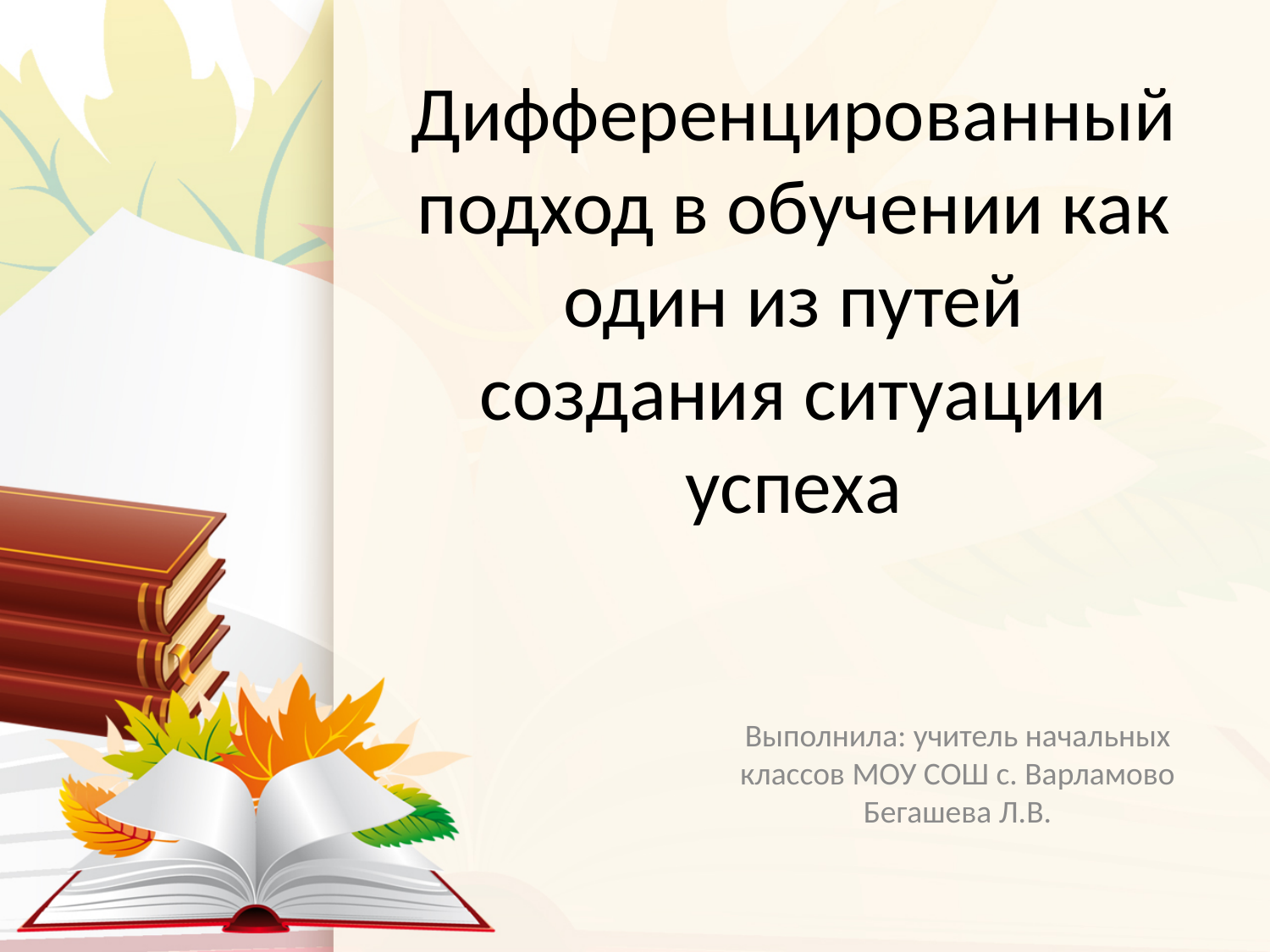

# Дифференцированный подход в обучении как один из путей создания ситуации успеха
Выполнила: учитель начальных классов МОУ СОШ с. Варламово Бегашева Л.В.